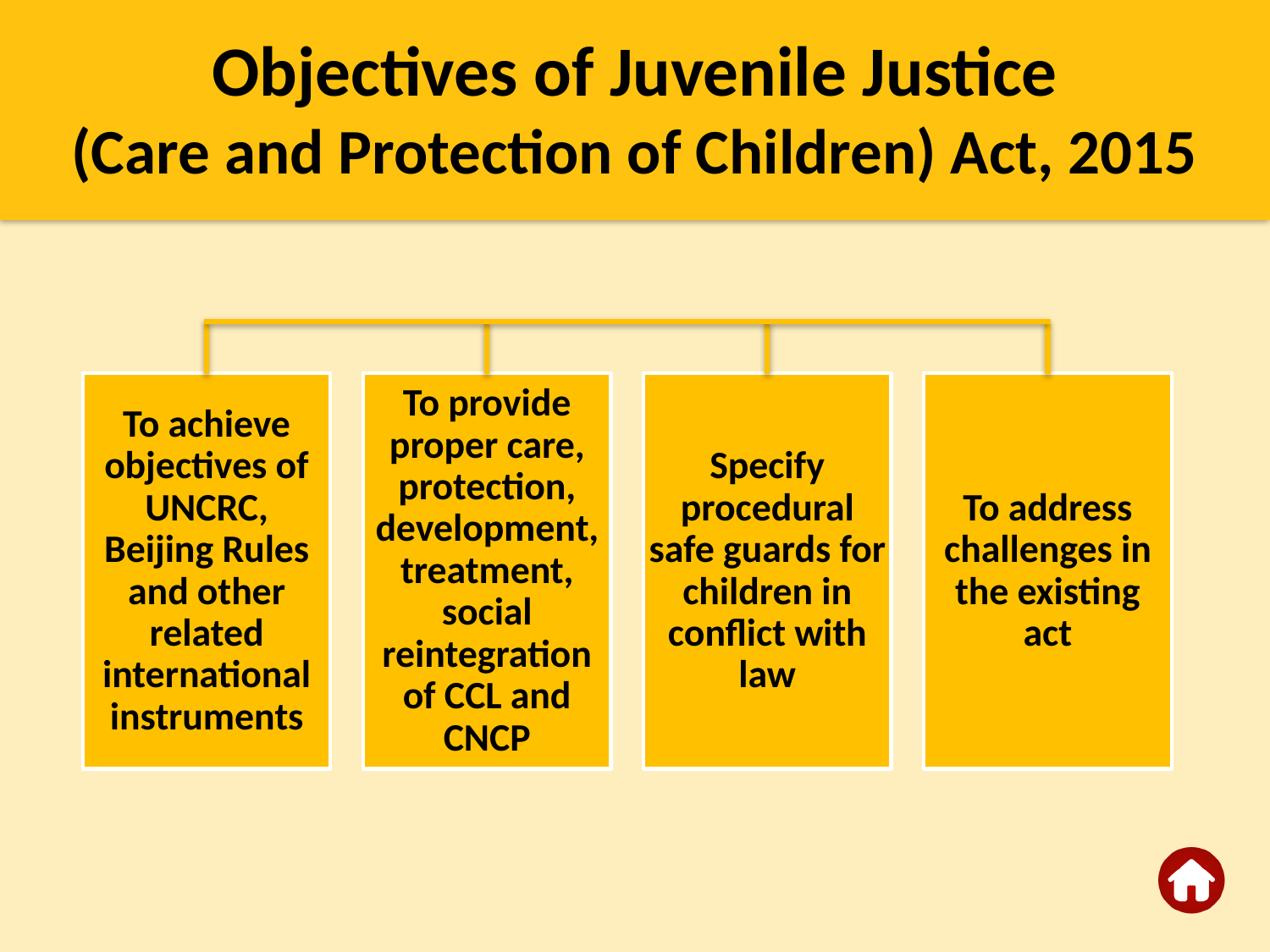

Objectives of Juvenile Justice
(Care and Protection of Children) Act, 2015
To achieve objectives of UNCRC, Beijing Rules and other related international instruments
To provide proper care, protection, development, treatment, social reintegration of CCL and CNCP
Specify procedural safe guards for children in conflict with law
To address challenges in the existing act